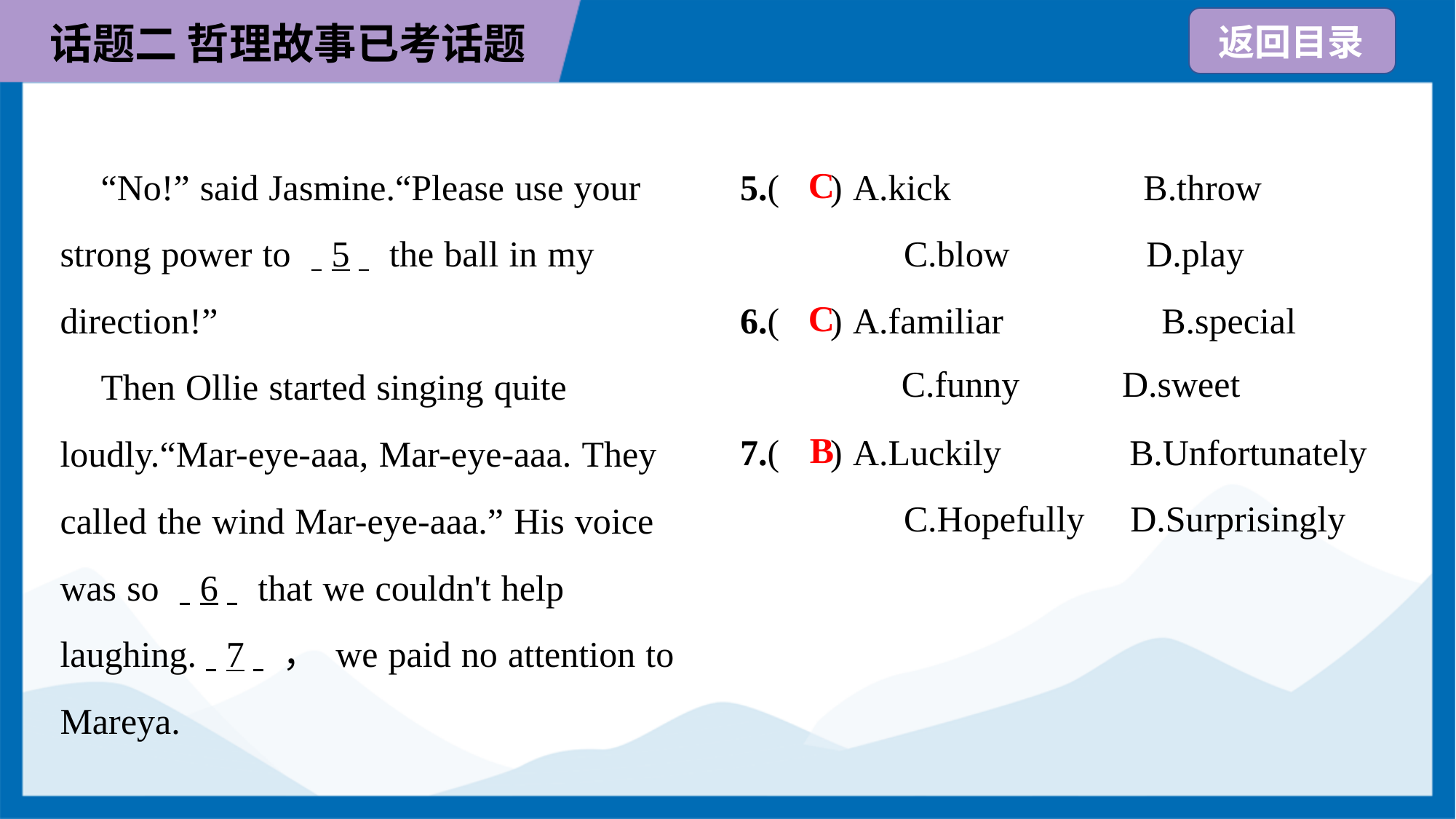

“No!” said Jasmine.“Please use your
strong power to . .5. . the ball in my
direction!”
    Then Ollie started singing quite
loudly.“Mar-eye-aaa, Mar-eye-aaa. They
called the wind Mar-eye-aaa.” His voice
was so . .6. . that we couldn't help
laughing.. .7. .， we paid no attention to
Mareya.

5.(     ) A.kick	             B.throw
                  C.blow               D.play
C
6.(     ) A.familiar	B.special
C.funny	D.sweet
C
7.(     ) A.Luckily	      B.Unfortunately
                  C.Hopefully     D.Surprisingly
B